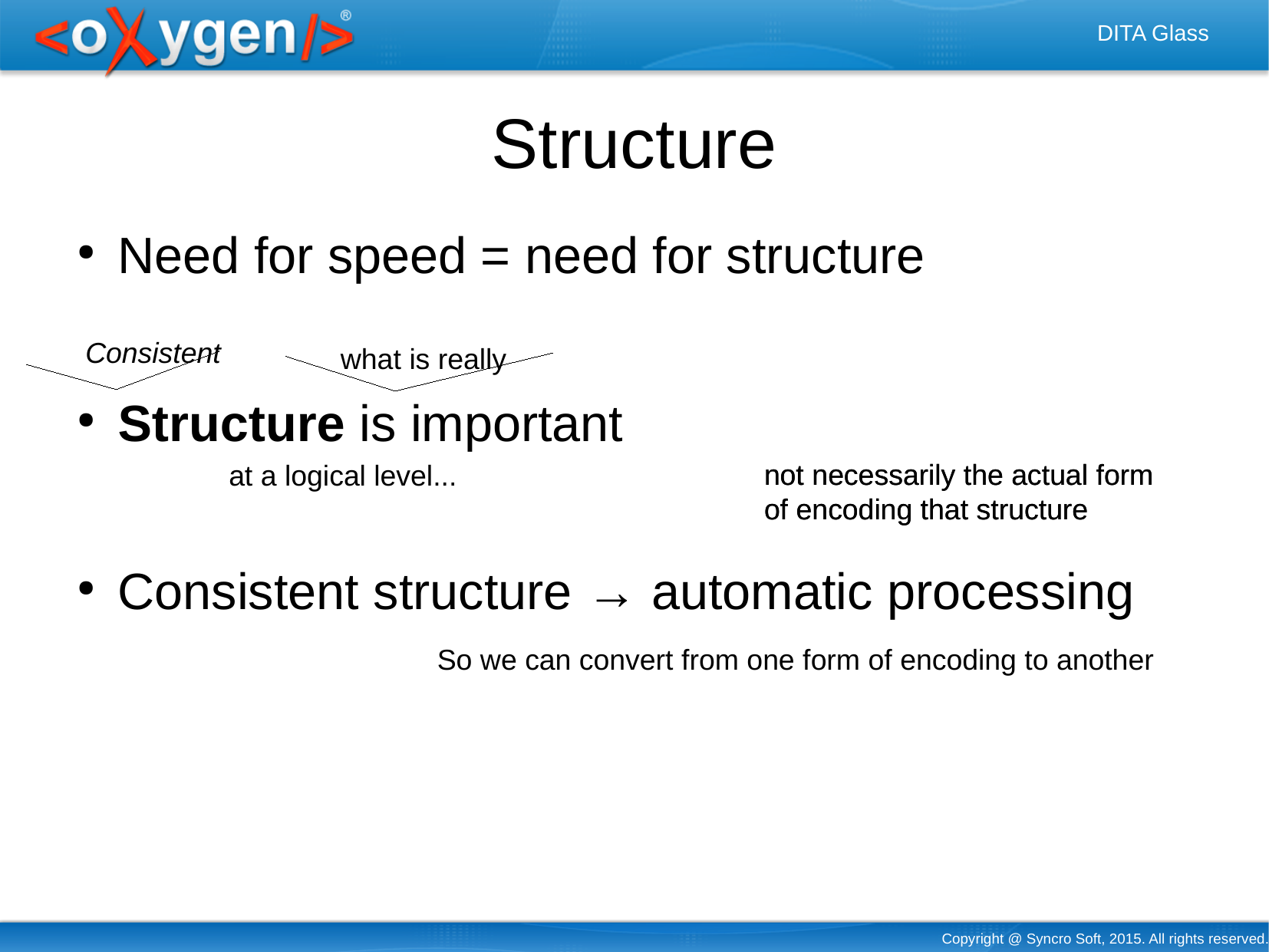

Structure
Need for speed = need for structure

Structure is important

Consistent structure → automatic processing
Consistent
what is really

not necessarily the actual form
of encoding that structure
not necessarily the actual form
of encoding that structure
at a logical level...
So we can convert from one form of encoding to another